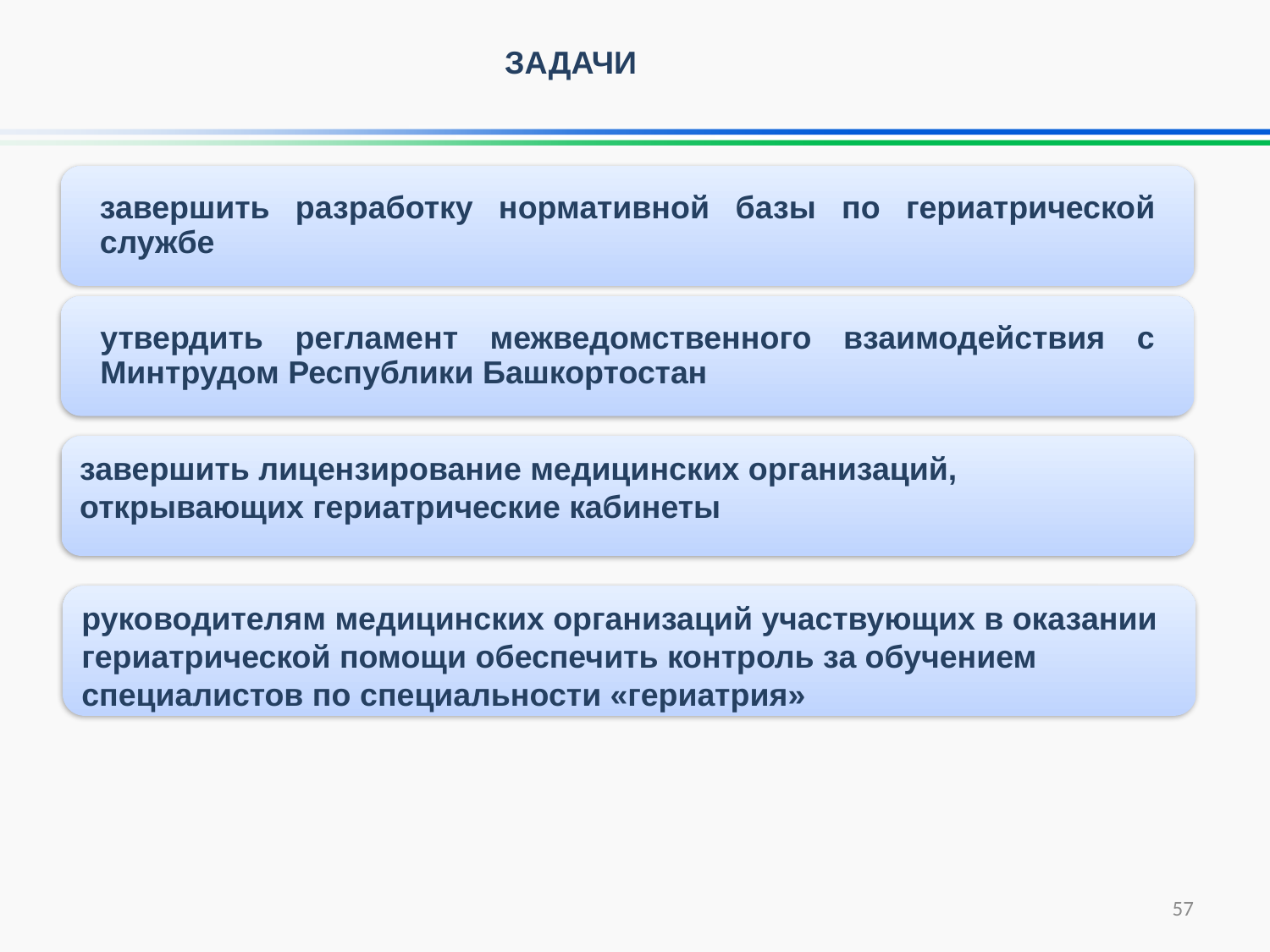

ЗАДАЧИ

завершить разработку нормативной базы по гериатрической службе

утвердить регламент межведомственного взаимодействия с Минтрудом Республики Башкортостан
завершить лицензирование медицинских организаций, открывающих гериатрические кабинеты
руководителям медицинских организаций участвующих в оказании гериатрической помощи обеспечить контроль за обучением специалистов по специальности «гериатрия»
57